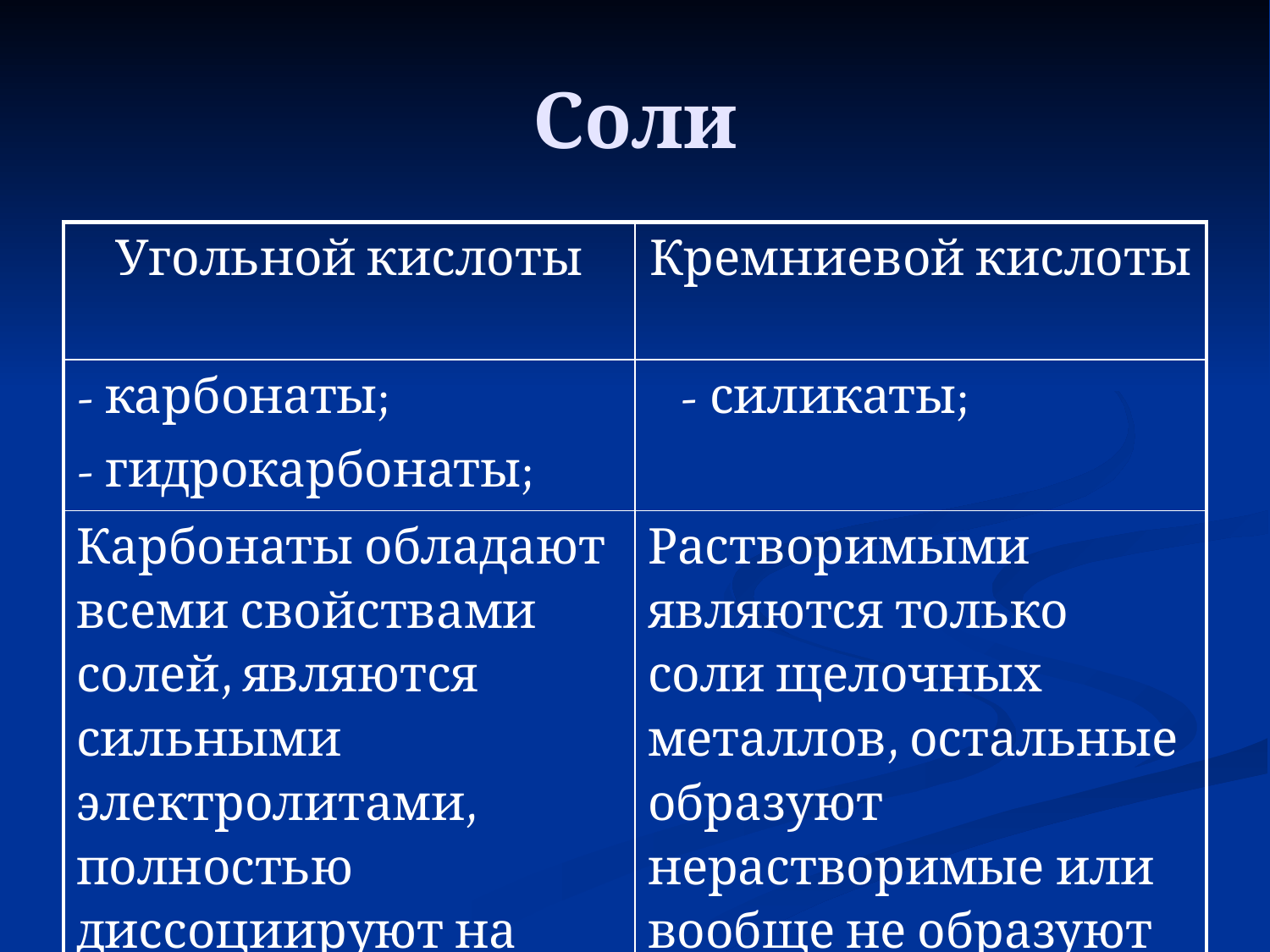

# Соли
| Угольной кислоты | Кремниевой кислоты |
| --- | --- |
| - карбонаты; - гидрокарбонаты; | - силикаты; |
| Карбонаты обладают всеми свойствами солей, являются сильными электролитами, полностью диссоциируют на ионы(растворимых в воде). | Растворимыми являются только соли щелочных металлов, остальные образуют нерастворимые или вообще не образуют солей(Al+3, Cr+3, Ag+). |